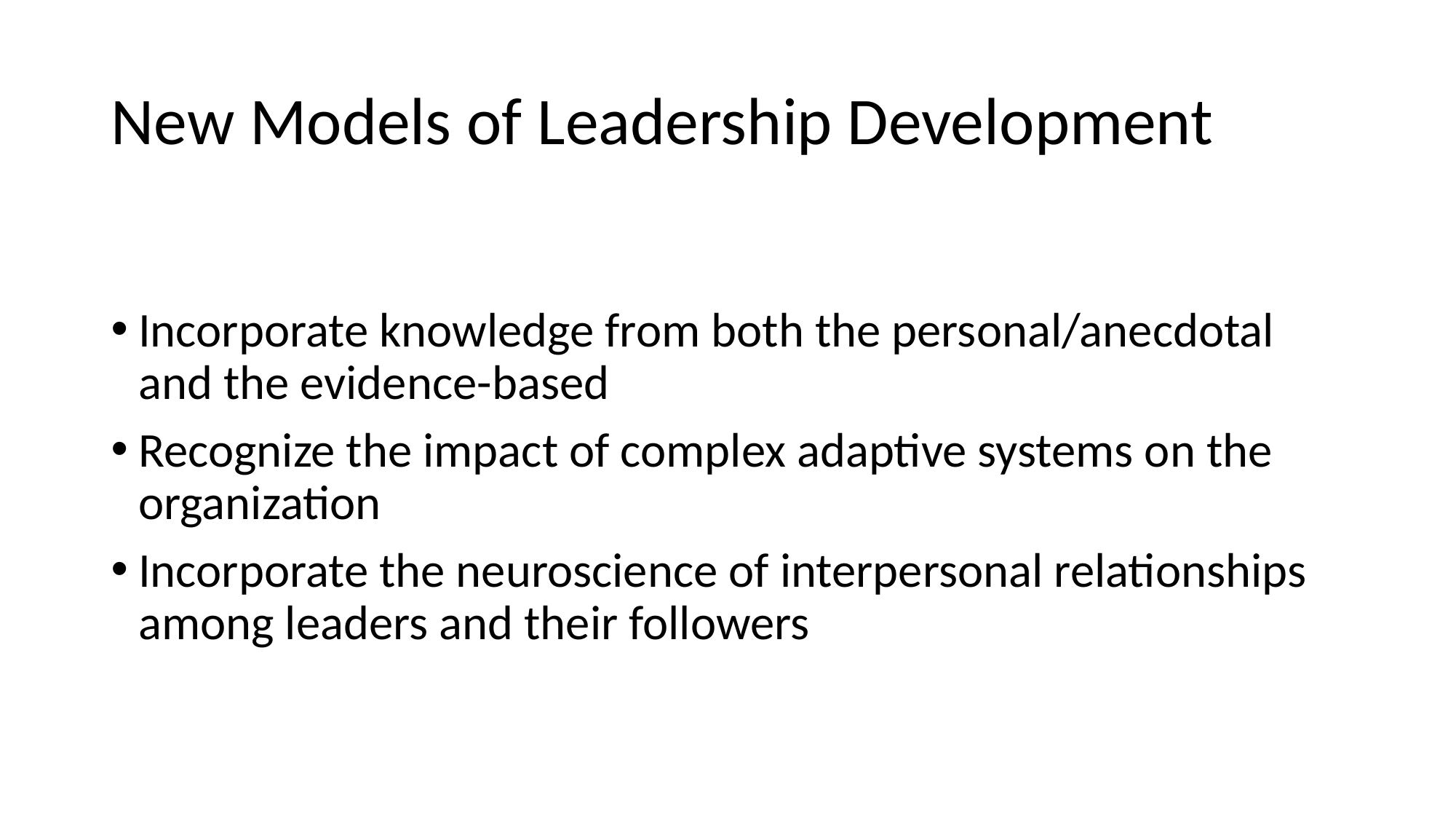

# New Models of Leadership Development
Incorporate knowledge from both the personal/anecdotal and the evidence-based
Recognize the impact of complex adaptive systems on the organization
Incorporate the neuroscience of interpersonal relationships among leaders and their followers